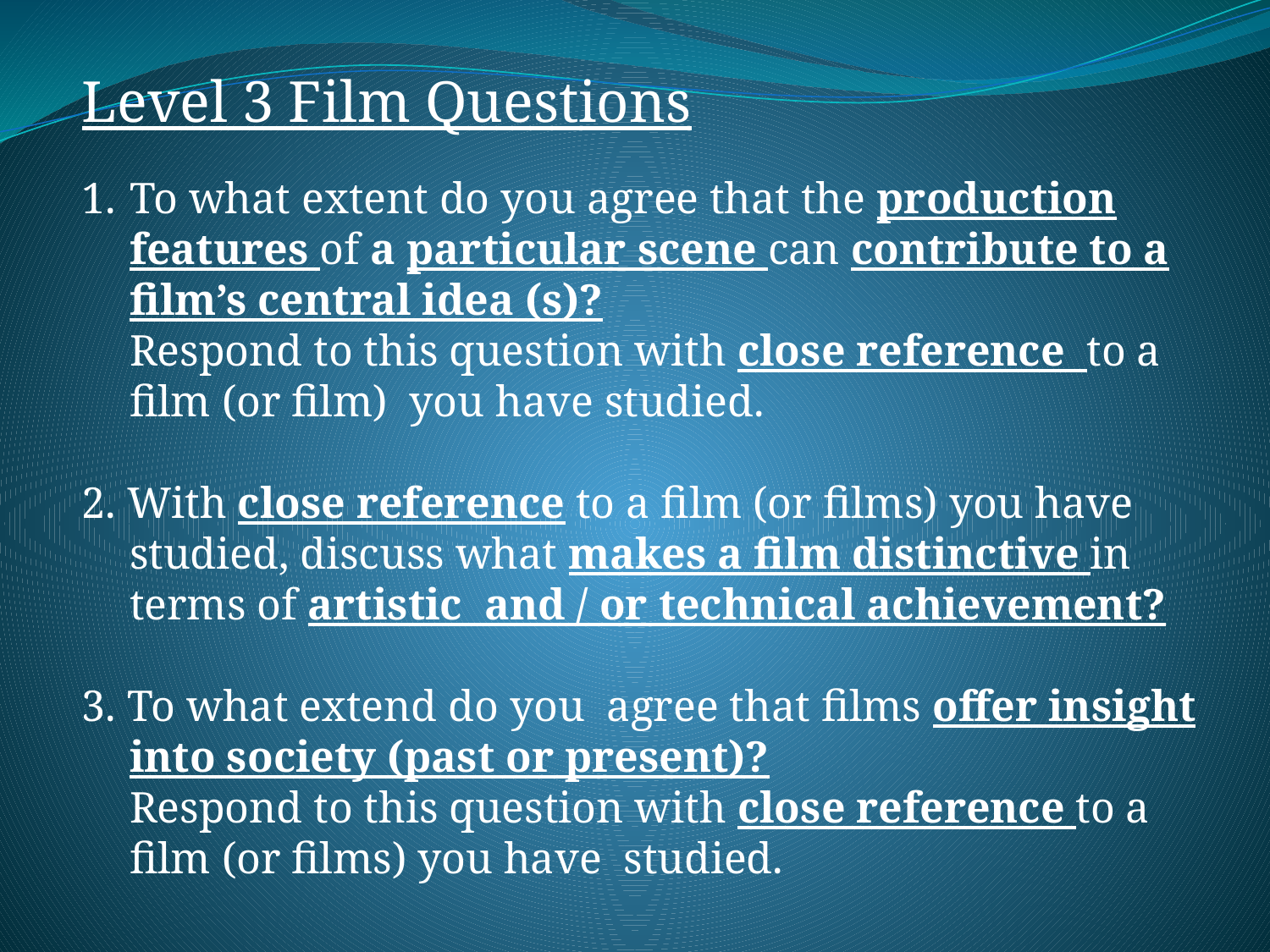

Level 3 Film Questions

To what extent do you agree that the production features of a particular scene can contribute to a film’s central idea (s)?
	Respond to this question with close reference  to a film (or film)  you have studied.

2. With close reference to a film (or films) you have studied, discuss what makes a film distinctive in terms of artistic  and / or technical achievement?

3. To what extend do you  agree that films offer insight into society (past or present)?
	Respond to this question with close reference to a film (or films) you have  studied.